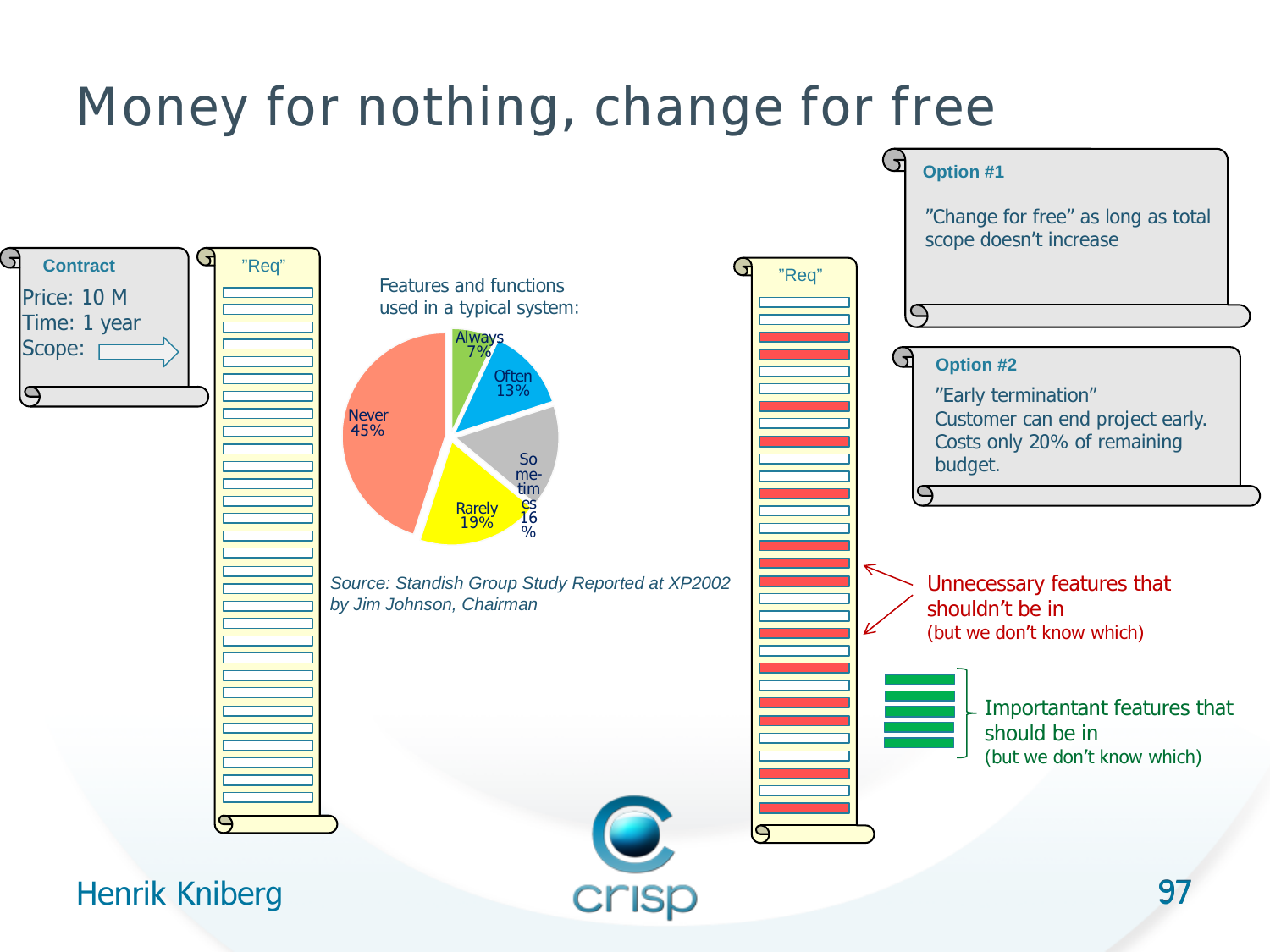

# Money for nothing, change for free

Option #1
”Change for free” as long as total scope doesn’t increase

Contract

”Req”

”Req”
Features and functions used in a typical system:

### Chart

| Category | Features and functions used in a typical system |
|---|---|
| Always | 0.07 |
| Often | 0.13 |
| Sometimes | 0.160000000000001 |
| Rarely | 0.190000000000001 |
| Never | 0.45 |
Source: Standish Group Study Reported at XP2002
by Jim Johnson, Chairman

Price: 10 M
Time: 1 year
Scope:

Option #2

”Early termination”
Customer can end project early.
Costs only 20% of remaining budget.

Unnecessary features that
shouldn’t be in
(but we don’t know which)

Importantant features that should be in
(but we don’t know which)

97
Henrik Kniberg